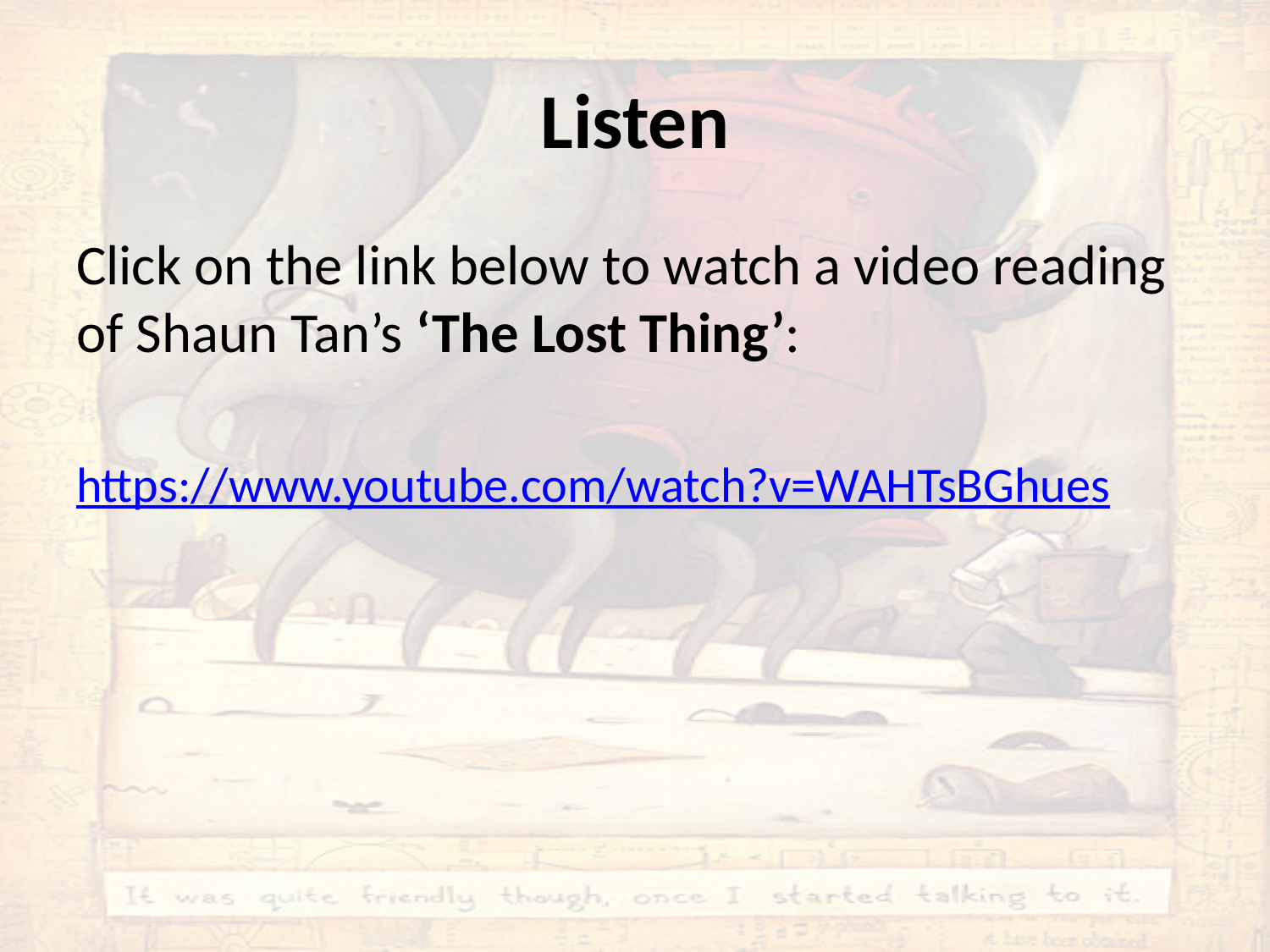

# Listen
Click on the link below to watch a video reading of Shaun Tan’s ‘The Lost Thing’:

https://www.youtube.com/watch?v=WAHTsBGhues